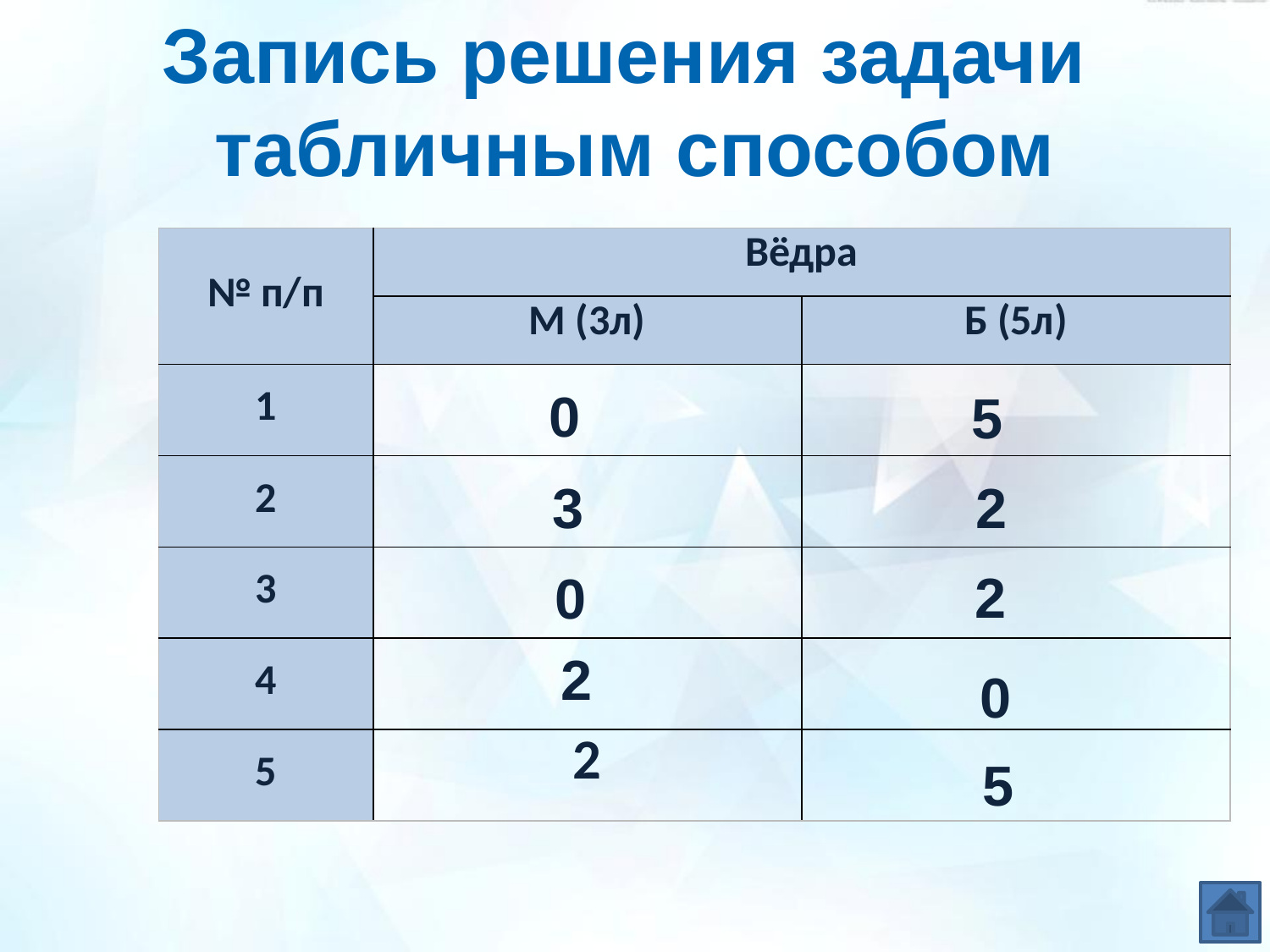

Запись решения задачи
табличным способом
| № п/п | Вёдра |  |
| --- | --- | --- |
|  | М (3л) | Б (5л) |
| 1 |  |  |
| 2 |  |  |
| 3 |  |  |
| 4 |  |  |
| 5 | 2 |  |
0
5
2
3
2
0
2
0
5